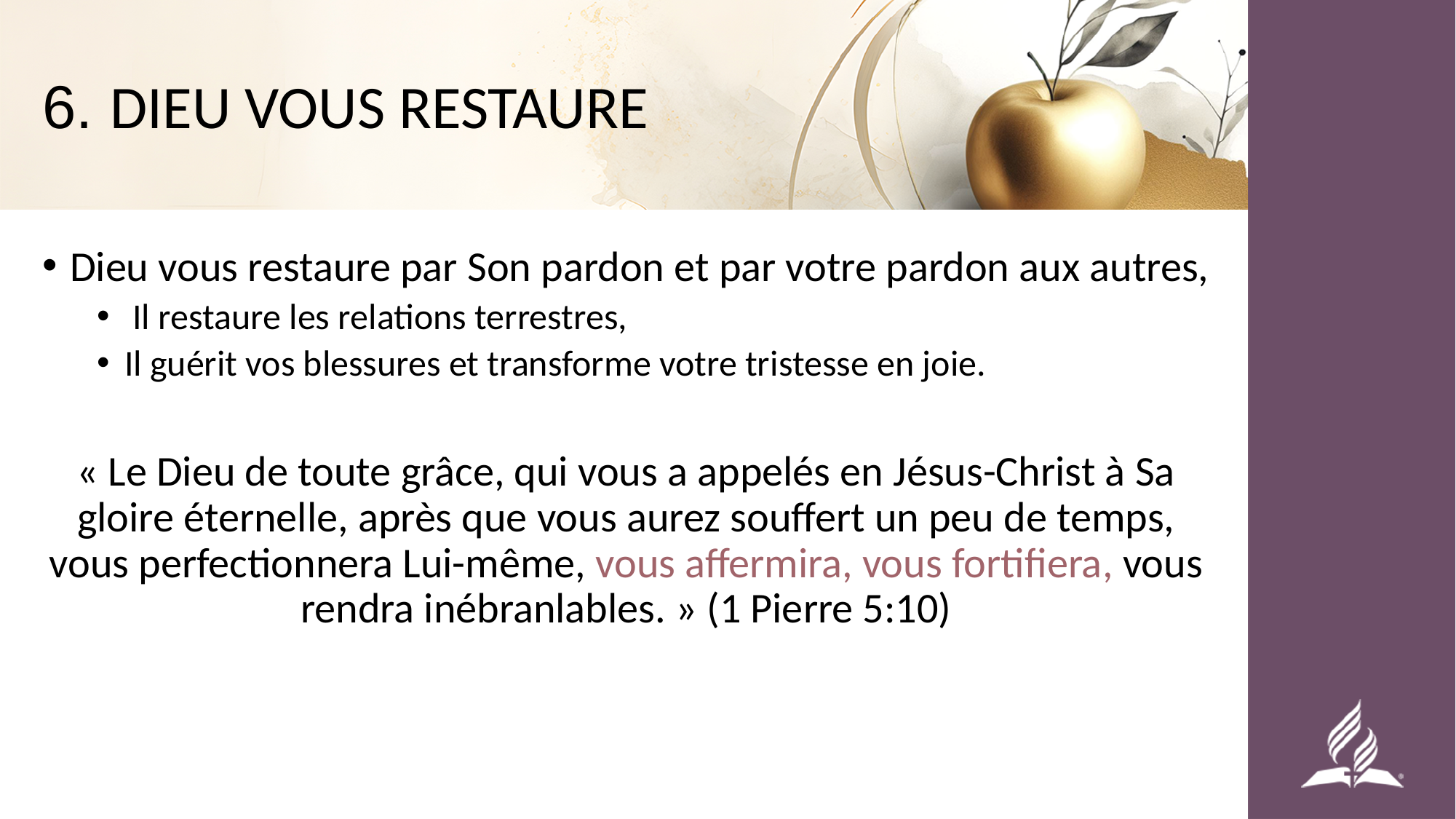

# 6. DIEU VOUS RESTAURE
Dieu vous restaure par Son pardon et par votre pardon aux autres,
 Il restaure les relations terrestres,
Il guérit vos blessures et transforme votre tristesse en joie.

« Le Dieu de toute grâce, qui vous a appelés en Jésus-Christ à Sa gloire éternelle, après que vous aurez souffert un peu de temps, vous perfectionnera Lui-même, vous affermira, vous fortifiera, vous rendra inébranlables. » (1 Pierre 5:10)